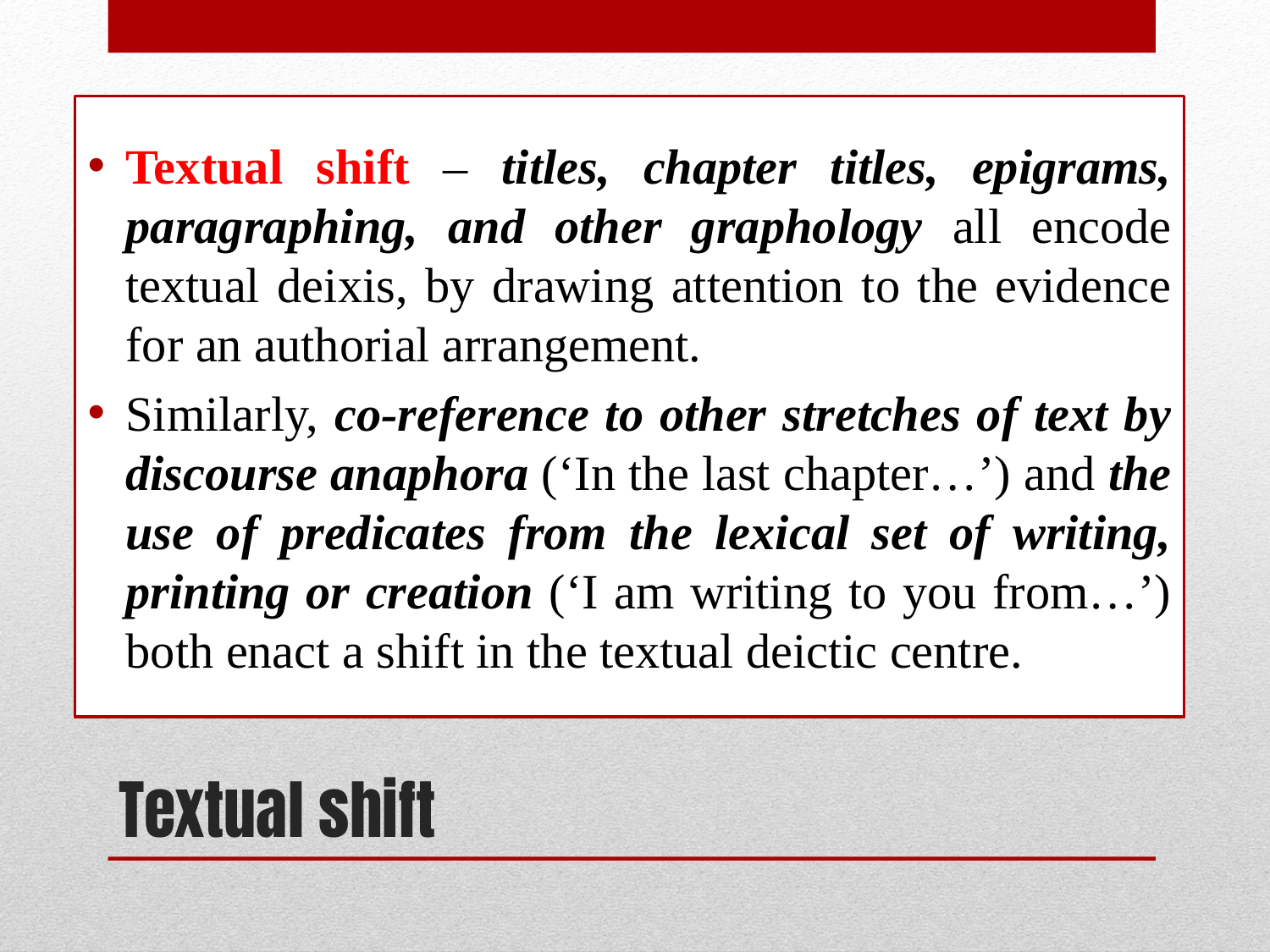

Textual shift – titles, chapter titles, epigrams, paragraphing, and other graphology all encode textual deixis, by drawing attention to the evidence for an authorial arrangement.
Similarly, co-reference to other stretches of text by discourse anaphora (‘In the last chapter…’) and the use of predicates from the lexical set of writing, printing or creation (‘I am writing to you from…’) both enact a shift in the textual deictic centre.
# Textual shift